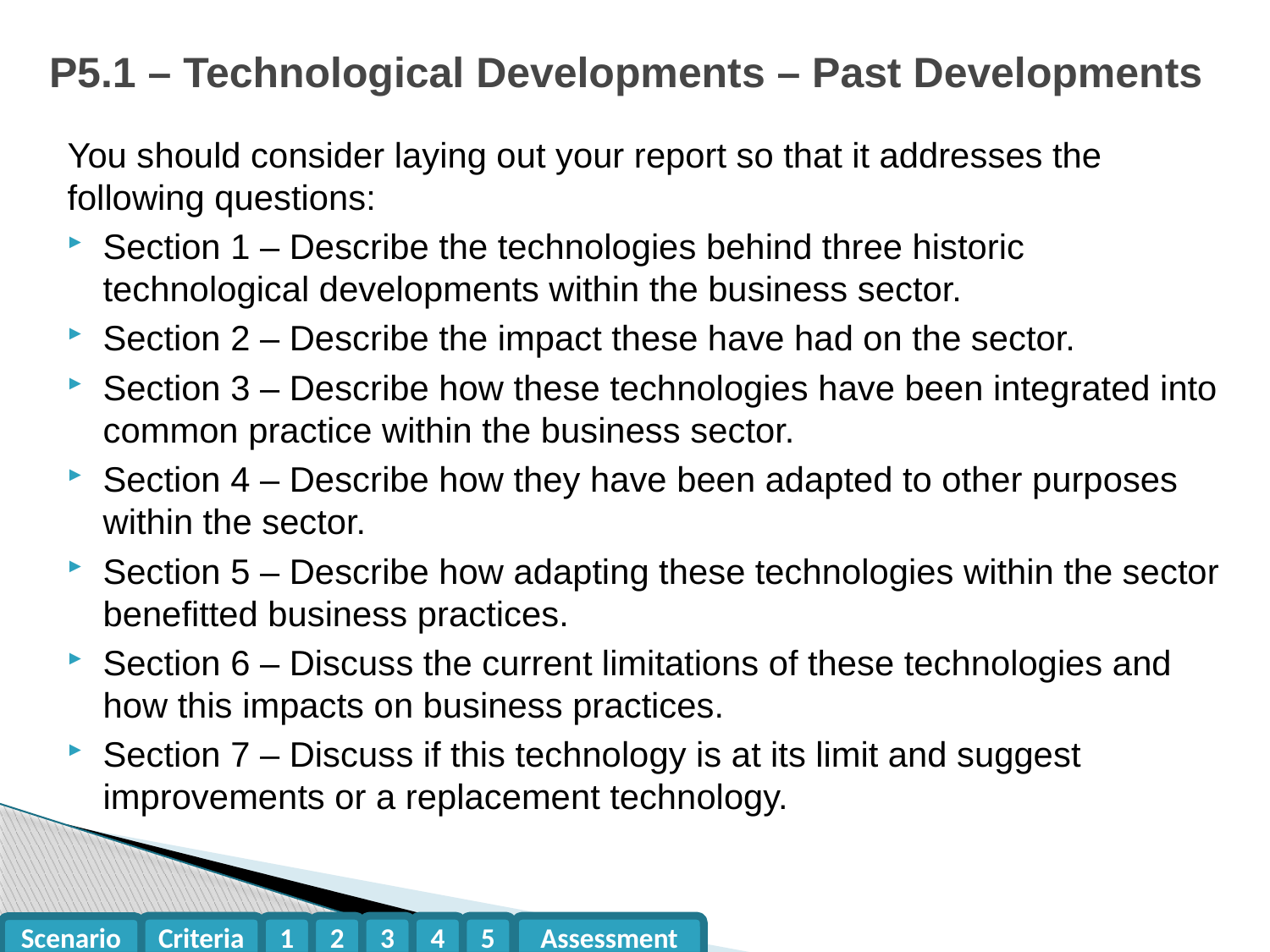

# P5.1 – Technological Developments – Past Developments
You should consider laying out your report so that it addresses the following questions:
Section 1 – Describe the technologies behind three historic technological developments within the business sector.
Section 2 – Describe the impact these have had on the sector.
Section 3 – Describe how these technologies have been integrated into common practice within the business sector.
Section 4 – Describe how they have been adapted to other purposes within the sector.
Section 5 – Describe how adapting these technologies within the sector benefitted business practices.
Section 6 – Discuss the current limitations of these technologies and how this impacts on business practices.
Section 7 – Discuss if this technology is at its limit and suggest improvements or a replacement technology.